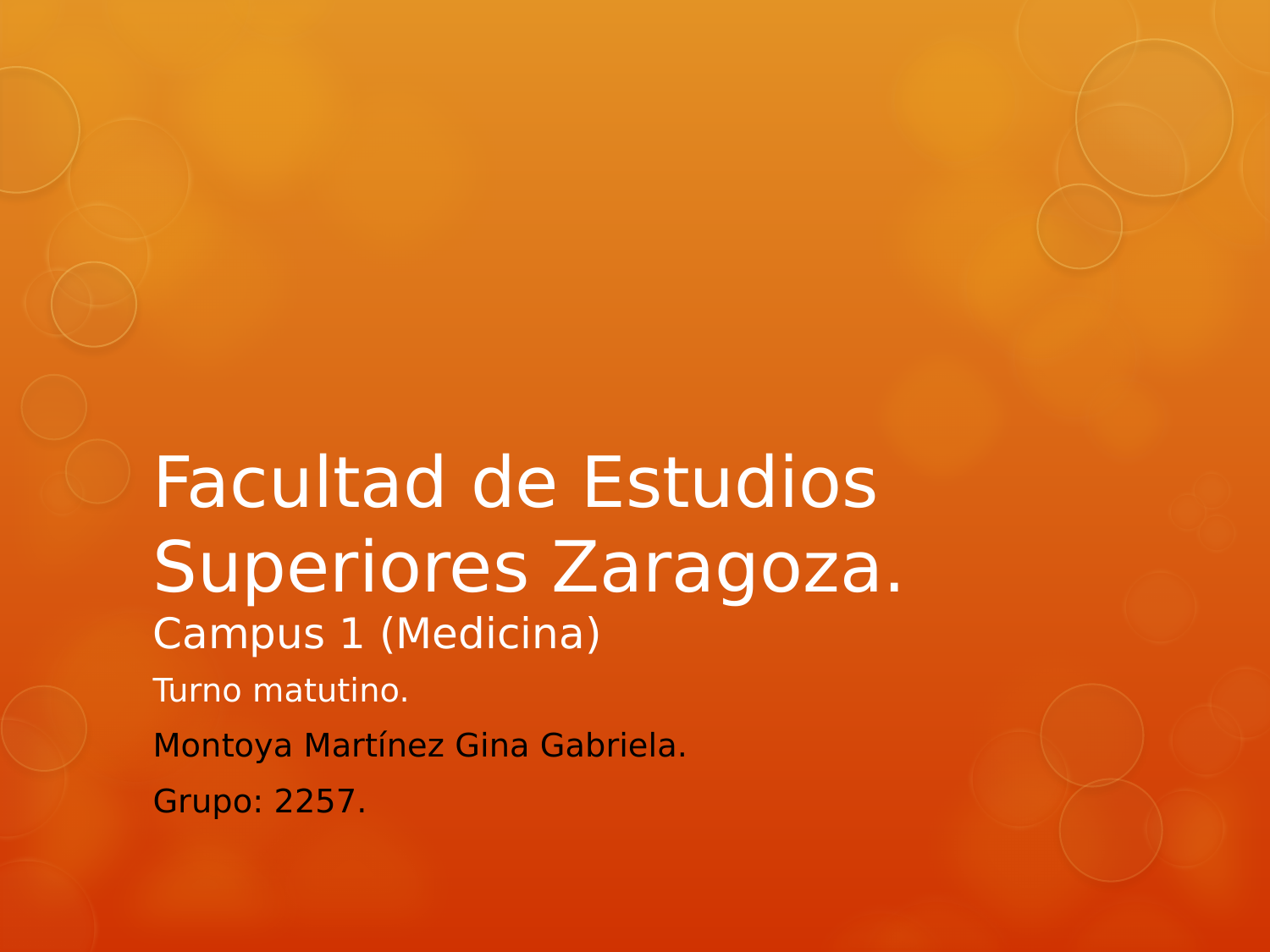

# Facultad de Estudios Superiores Zaragoza. Campus 1 (Medicina)
Turno matutino.
Montoya Martínez Gina Gabriela.
Grupo: 2257.